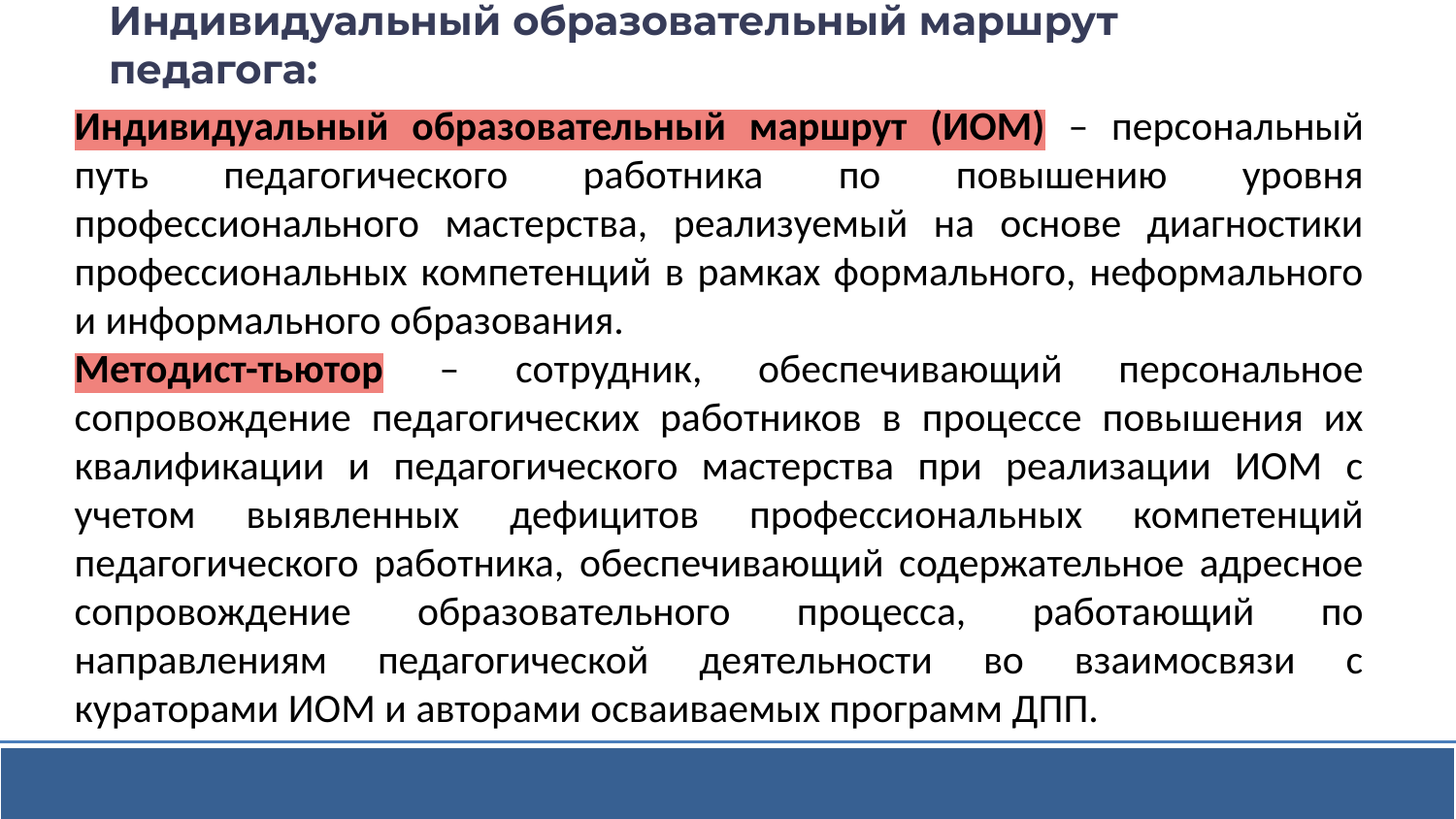

# Индивидуальный образовательный маршрут педагога: основные понятия
Индивидуальный образовательный маршрут (ИОМ) – персональный путь педагогического работника по повышению уровня профессионального мастерства, реализуемый на основе диагностики профессиональных компетенций в рамках формального, неформального и информального образования.
Методист-тьютор – сотрудник, обеспечивающий персональное сопровождение педагогических работников в процессе повышения их квалификации и педагогического мастерства при реализации ИОМ с учетом выявленных дефицитов профессиональных компетенций педагогического работника, обеспечивающий содержательное адресное сопровождение образовательного процесса, работающий по направлениям педагогической деятельности во взаимосвязи с кураторами ИОМ и авторами осваиваемых программ ДПП.